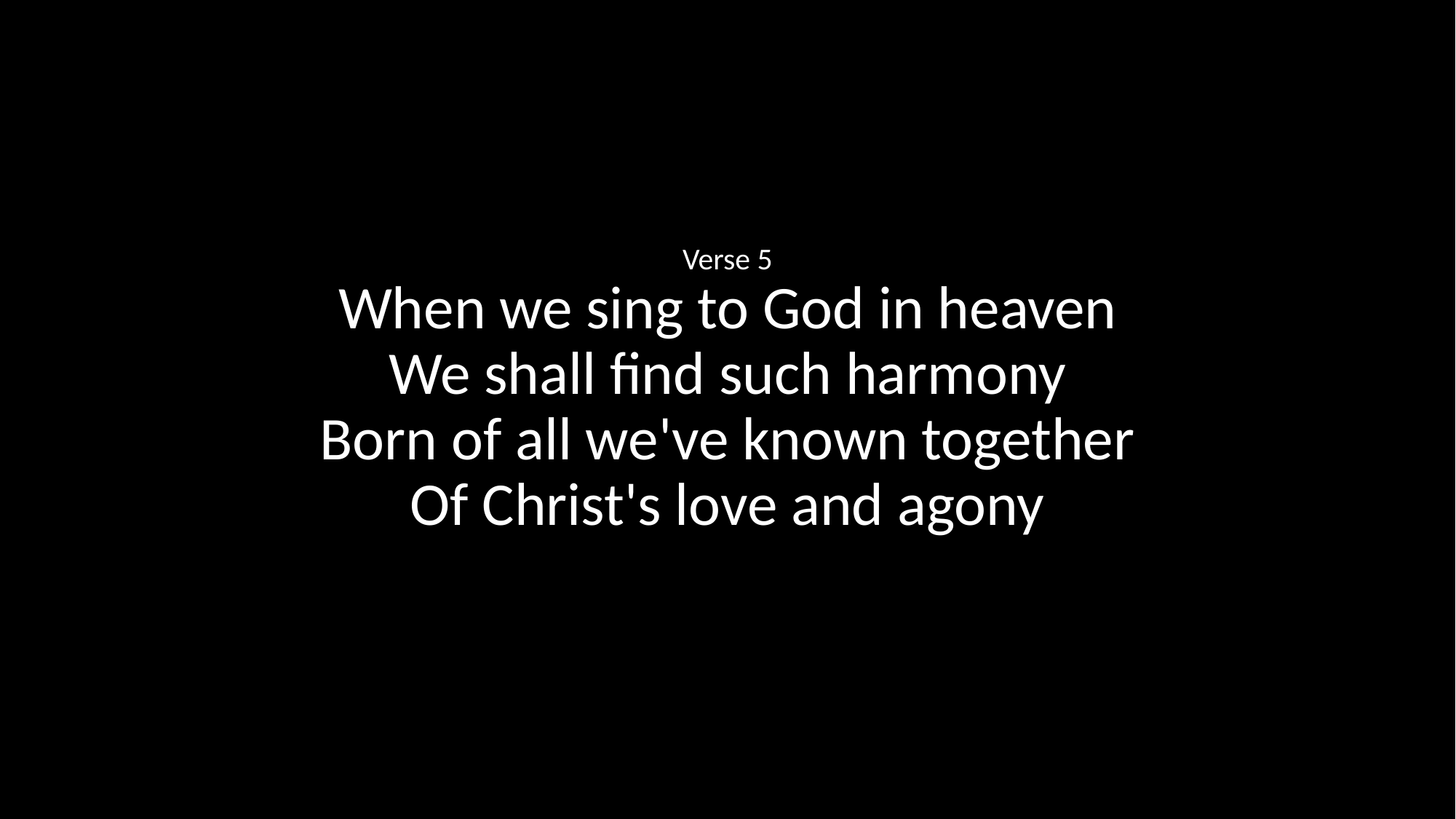

Verse 5
When we sing to God in heaven
We shall find such harmony
Born of all we've known together
Of Christ's love and agony